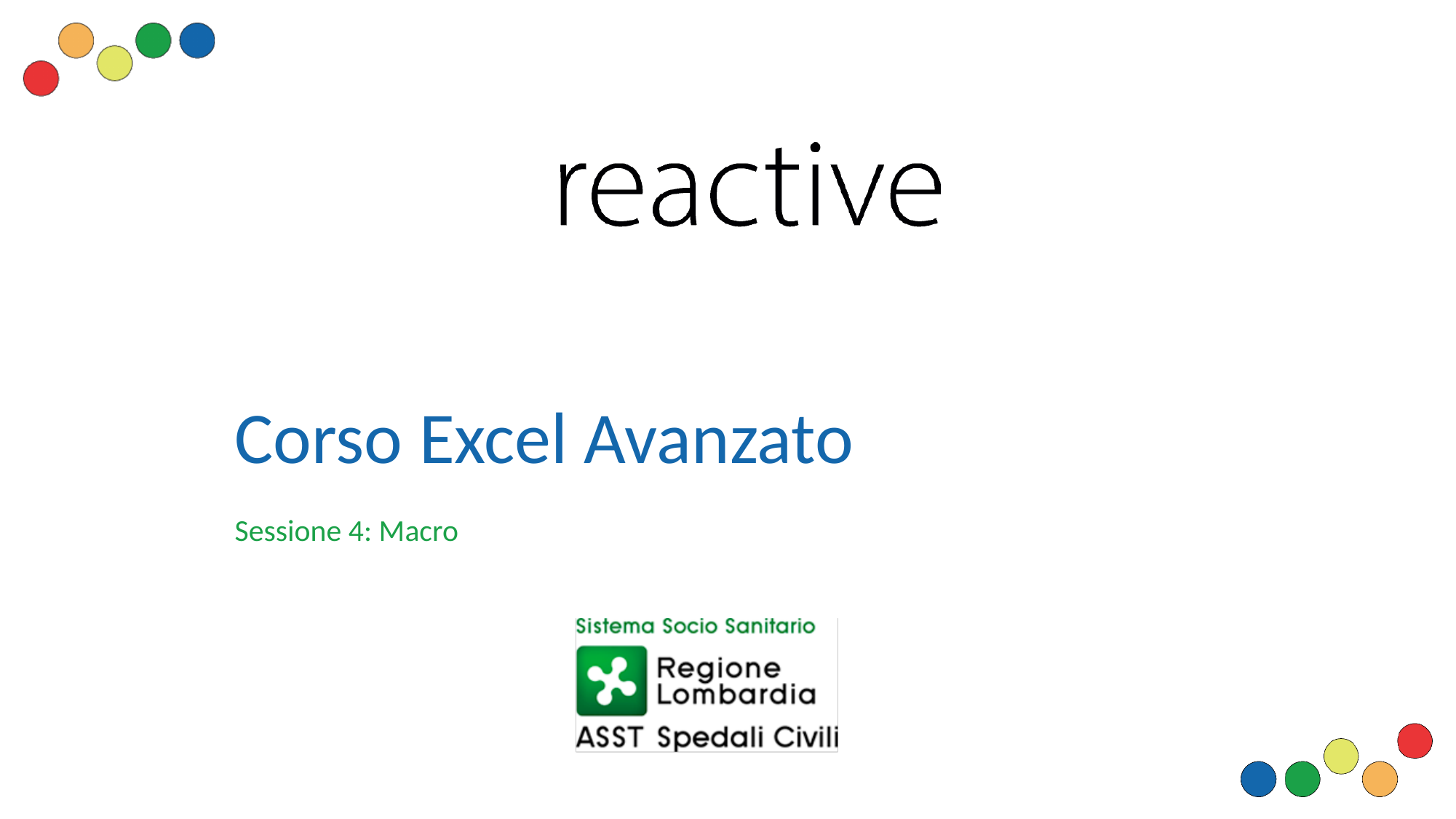

# Corso Excel Avanzato
Sessione 4: Macro